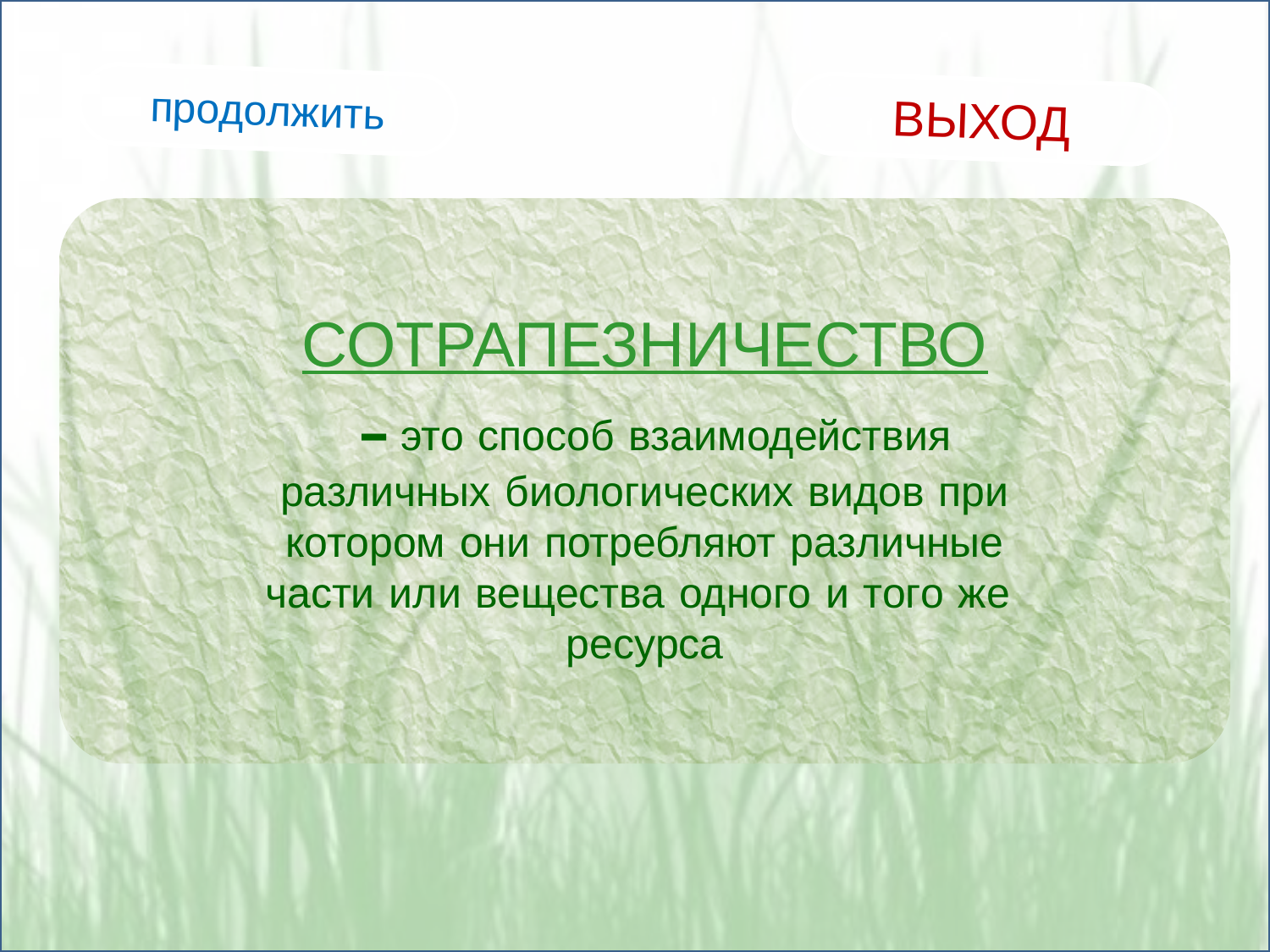

продолжить
ВЫХОД

СОТРАПЕЗНИЧЕСТВО
 – это способ взаимодействия различных биологических видов при котором они потребляют различные части или вещества одного и того же  ресурса